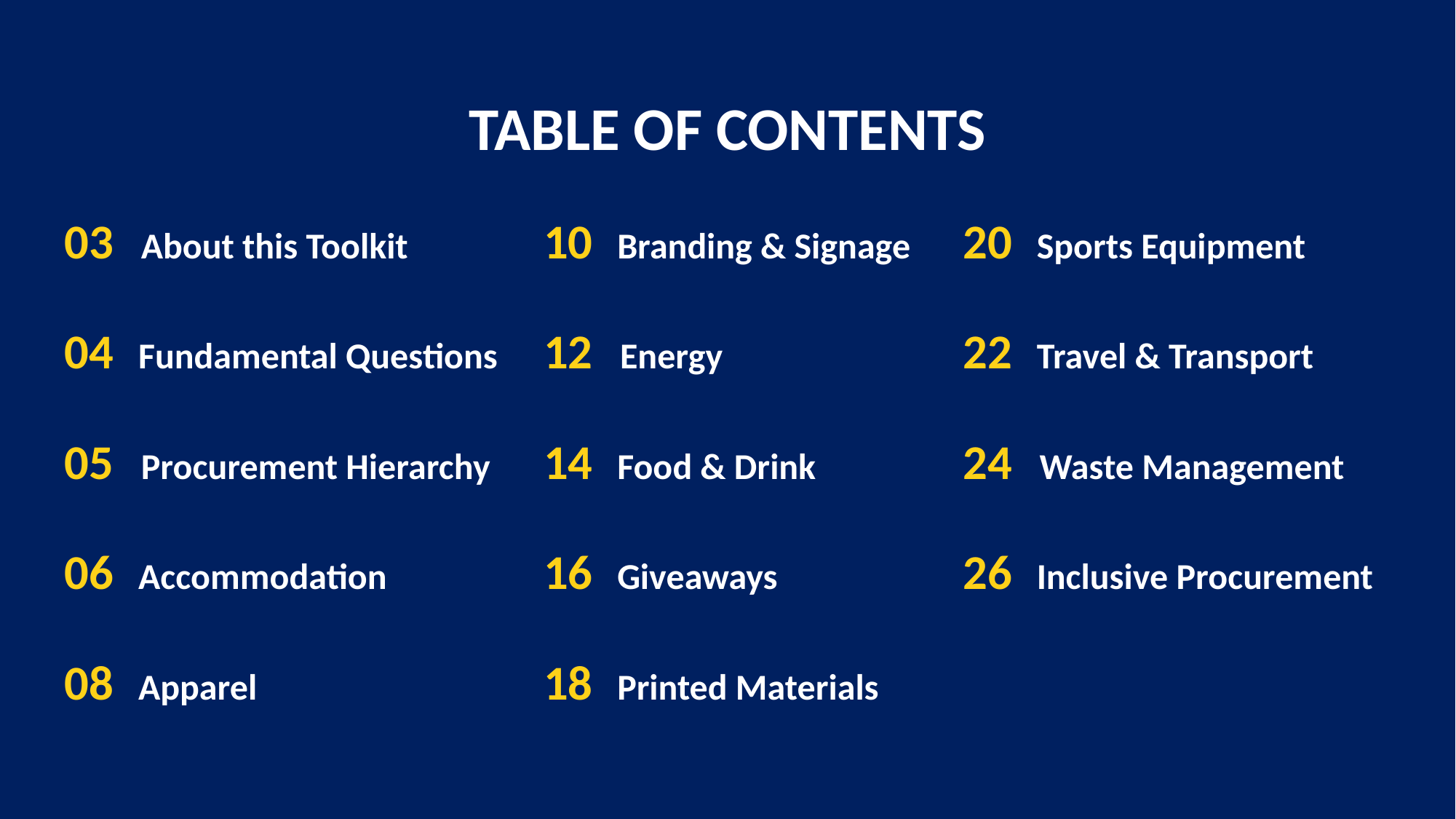

# TABLE OF CONTENTS
| 03 About this Toolkit | 10 Branding & Signage | 20 Sports Equipment |
| --- | --- | --- |
| 04 Fundamental Questions | 12 Energy | 22 Travel & Transport |
| 05 Procurement Hierarchy | 14 Food & Drink | 24 Waste Management |
| 06 Accommodation | 16 Giveaways | 26 Inclusive Procurement |
| 08 Apparel | 18 Printed Materials |  |